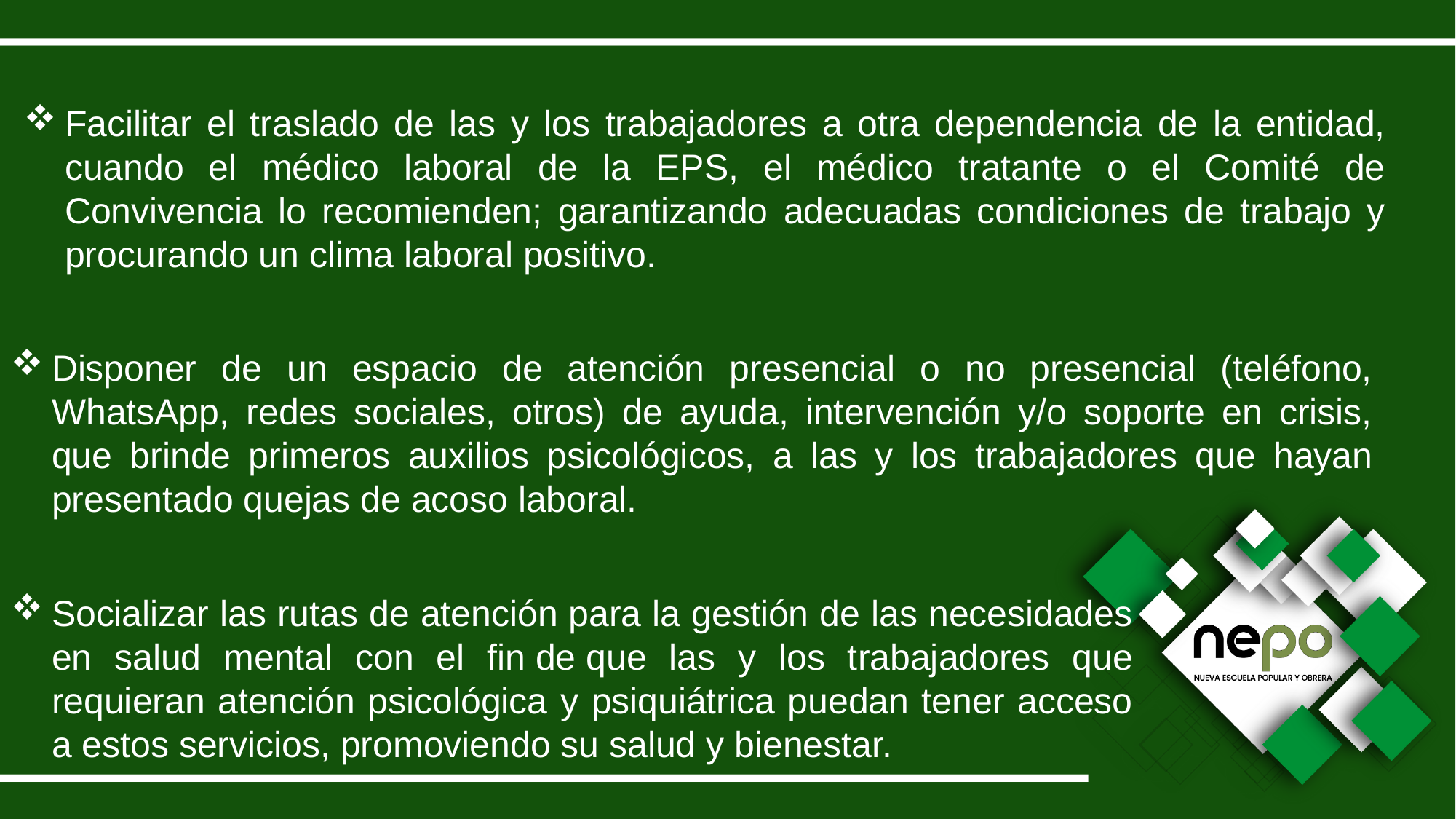

Facilitar el traslado de las y los trabajadores a otra dependencia de la entidad, cuando el médico laboral de la EPS, el médico tratante o el Comité de Convivencia lo recomienden; garantizando adecuadas condiciones de trabajo y procurando un clima laboral positivo.
Disponer de un espacio de atención presencial o no presencial (teléfono, WhatsApp, redes sociales, otros) de ayuda, intervención y/o soporte en crisis, que brinde primeros auxilios psicológicos, a las y los trabajadores que hayan presentado quejas de acoso laboral.
Socializar las rutas de atención para la gestión de las necesidades en salud mental con el fin de que las y los trabajadores que requieran atención psicológica y psiquiátrica puedan tener acceso a estos servicios, promoviendo su salud y bienestar.